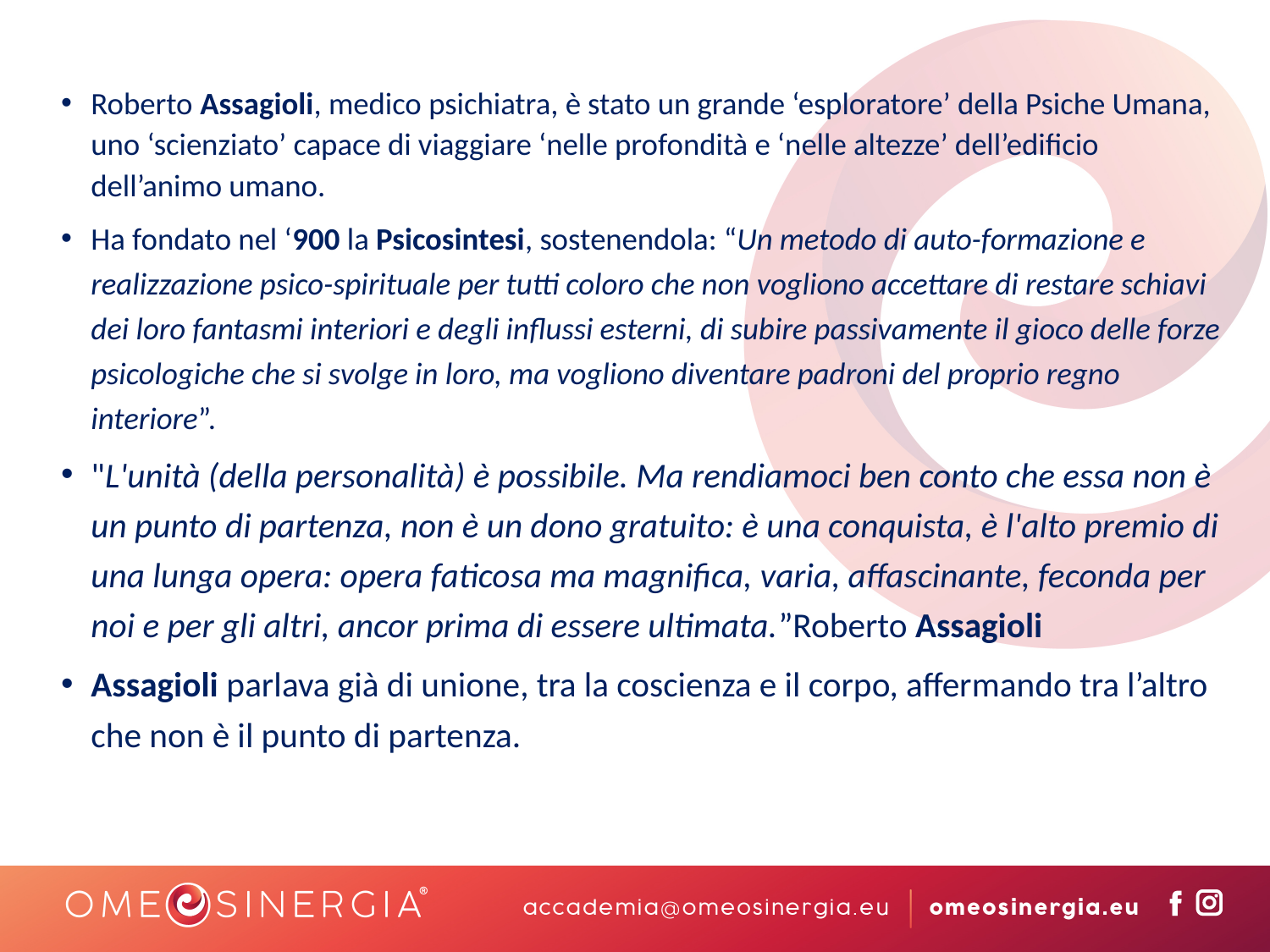

Roberto Assagioli, medico psichiatra, è stato un grande ‘esploratore’ della Psiche Umana, uno ‘scienziato’ capace di viaggiare ‘nelle profondità e ‘nelle altezze’ dell’edificio dell’animo umano.
Ha fondato nel ‘900 la Psicosintesi, sostenendola: “Un metodo di auto-formazione e realizzazione psico-spirituale per tutti coloro che non vogliono accettare di restare schiavi dei loro fantasmi interiori e degli influssi esterni, di subire passivamente il gioco delle forze psicologiche che si svolge in loro, ma vogliono diventare padroni del proprio regno interiore”.
"L'unità (della personalità) è possibile. Ma rendiamoci ben conto che essa non è un punto di partenza, non è un dono gratuito: è una conquista, è l'alto premio di una lunga opera: opera faticosa ma magnifica, varia, affascinante, feconda per noi e per gli altri, ancor prima di essere ultimata.” Roberto Assagioli
Assagioli parlava già di unione, tra la coscienza e il corpo, affermando tra l’altro che non è il punto di partenza.